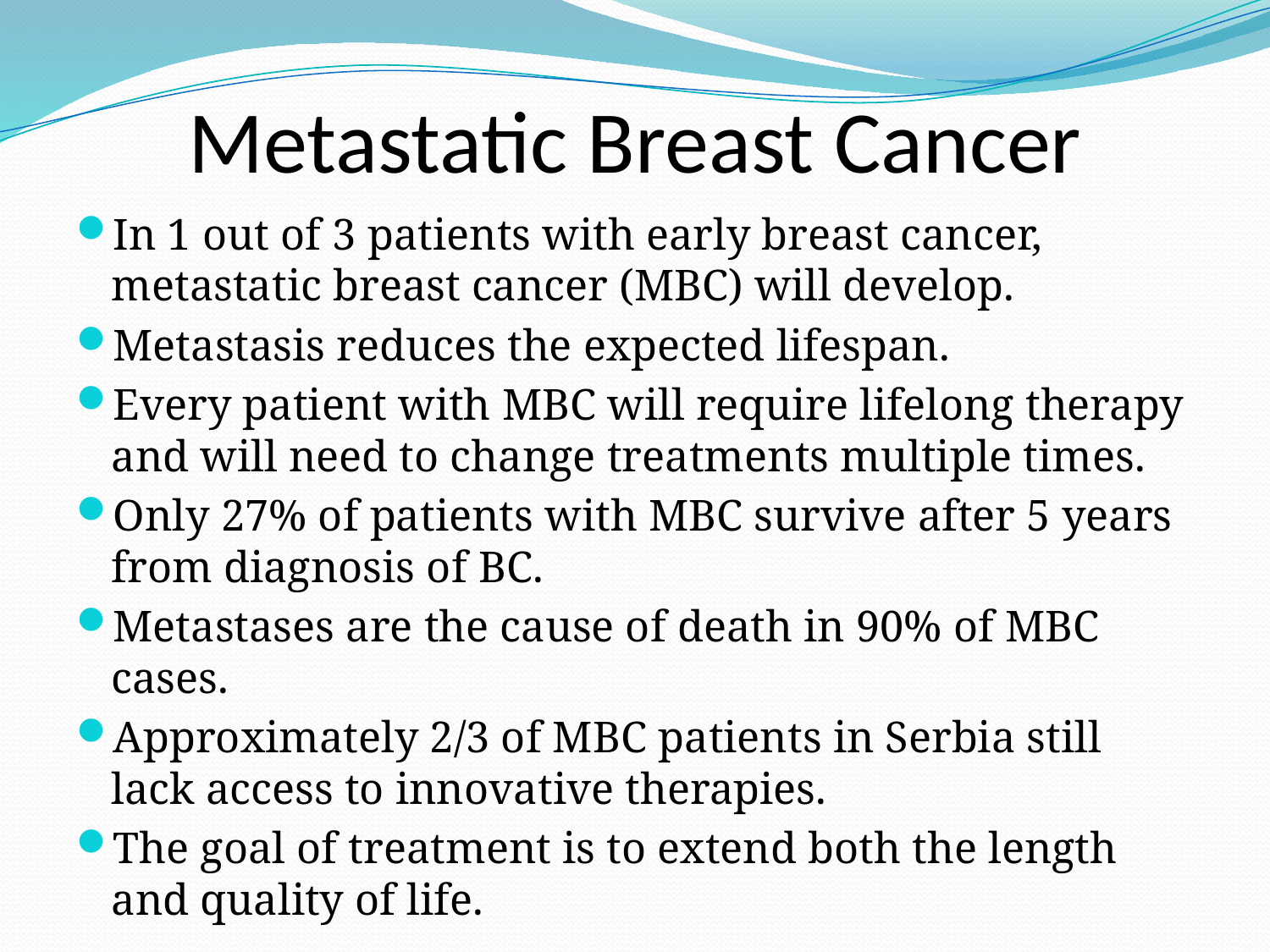

# Metastatic Breast Cancer
In 1 out of 3 patients with early breast cancer, metastatic breast cancer (MBC) will develop.
Metastasis reduces the expected lifespan.
Every patient with MBC will require lifelong therapy and will need to change treatments multiple times.
Only 27% of patients with MBC survive after 5 years from diagnosis of BC.
Metastases are the cause of death in 90% of MBC cases.
Approximately 2/3 of MBC patients in Serbia still lack access to innovative therapies.
The goal of treatment is to extend both the length and quality of life.